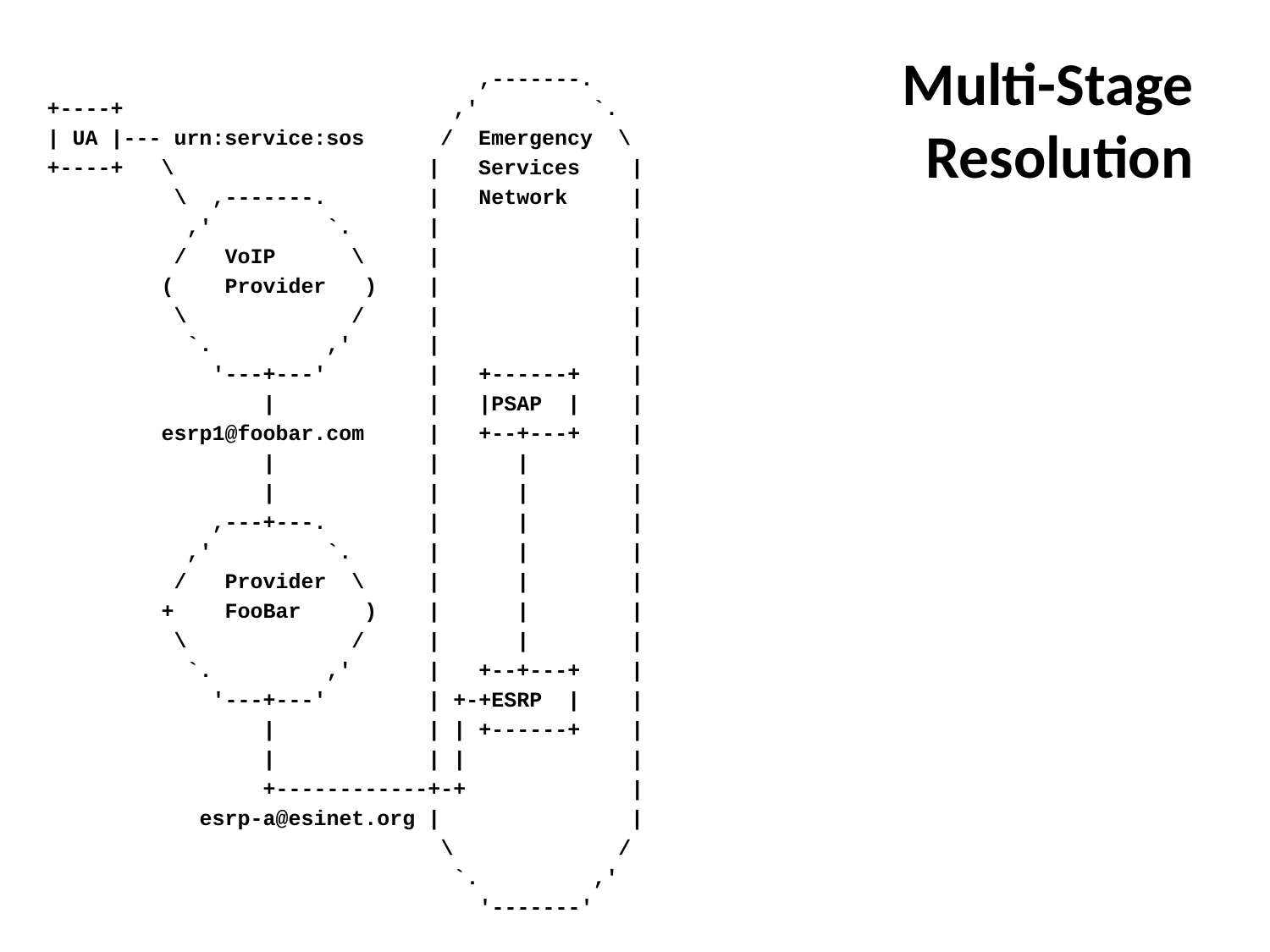

# Multi-Stage Resolution
                                      ,-------.
    +----+                          ,'         `.
    | UA |--- urn:service:sos      /  Emergency  \
    +----+   \                    |   Services    |
              \  ,-------.        |   Network     |
               ,'         `.      |               |
              /   VoIP      \     |               |
             (    Provider   )    |               |
              \             /     |               |
               `.         ,'      |               |
                 '---+---'        |   +------+    |
                     |            |   |PSAP  |    |
             esrp1@foobar.com     |   +--+---+    |
                     |            |      |        |
                     |            |      |        |
                 ,---+---.        |      |        |
               ,'         `.      |      |        |
              /   Provider  \     |      |        |
             +    FooBar     )    |      |        |
              \             /     |      |        |
               `.         ,'      |   +--+---+    |
                 '---+---'        | +-+ESRP  |    |
                     |            | | +------+    |
                     |            | |             |
                     +------------+-+             |
                esrp-a@esinet.org |               |
                                   \             /
                                    `.         ,'
                                      '-------'